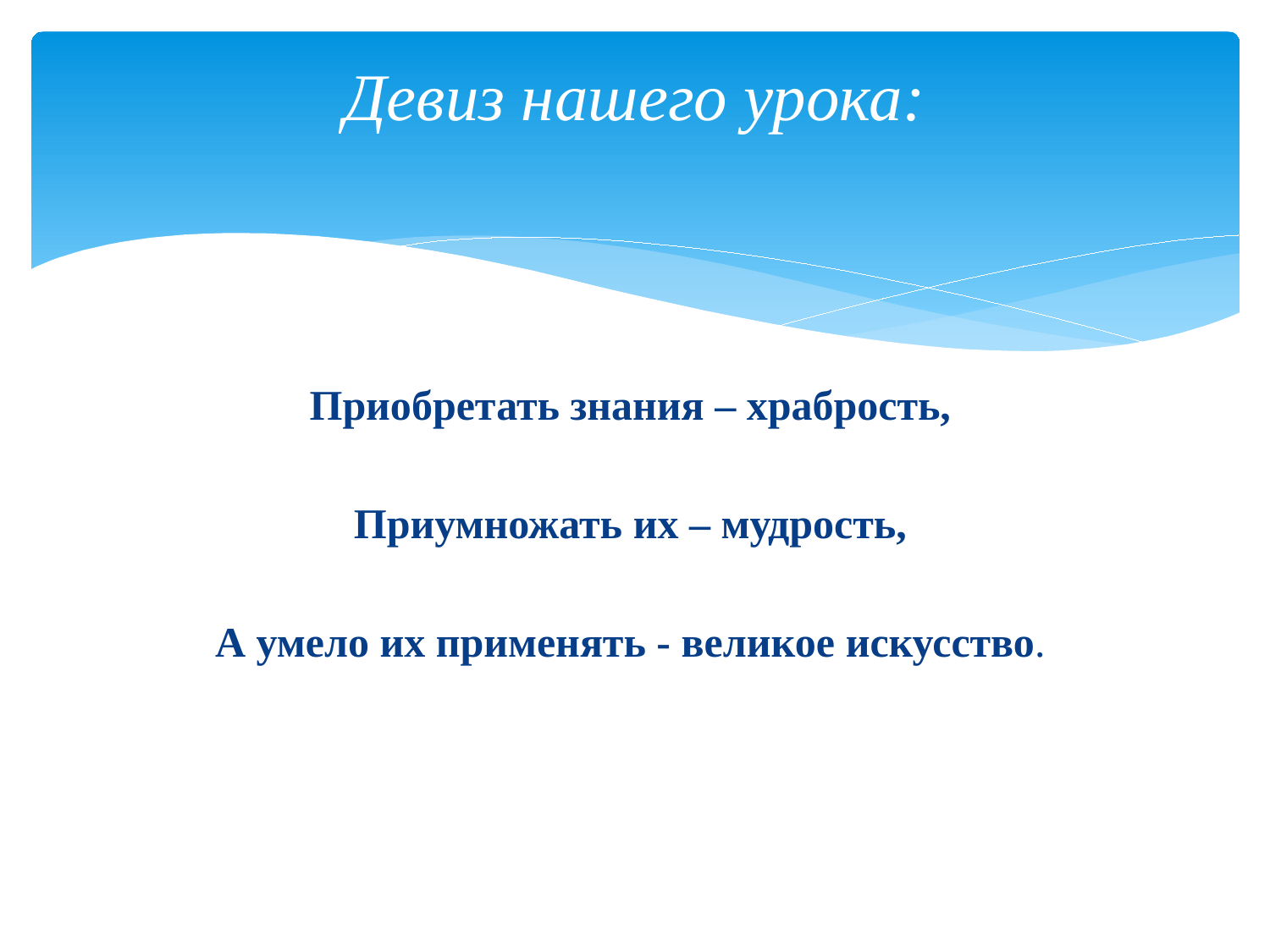

# Девиз нашего урока:
Приобретать знания – храбрость,

Приумножать их – мудрость,

А умело их применять - великое искусство.